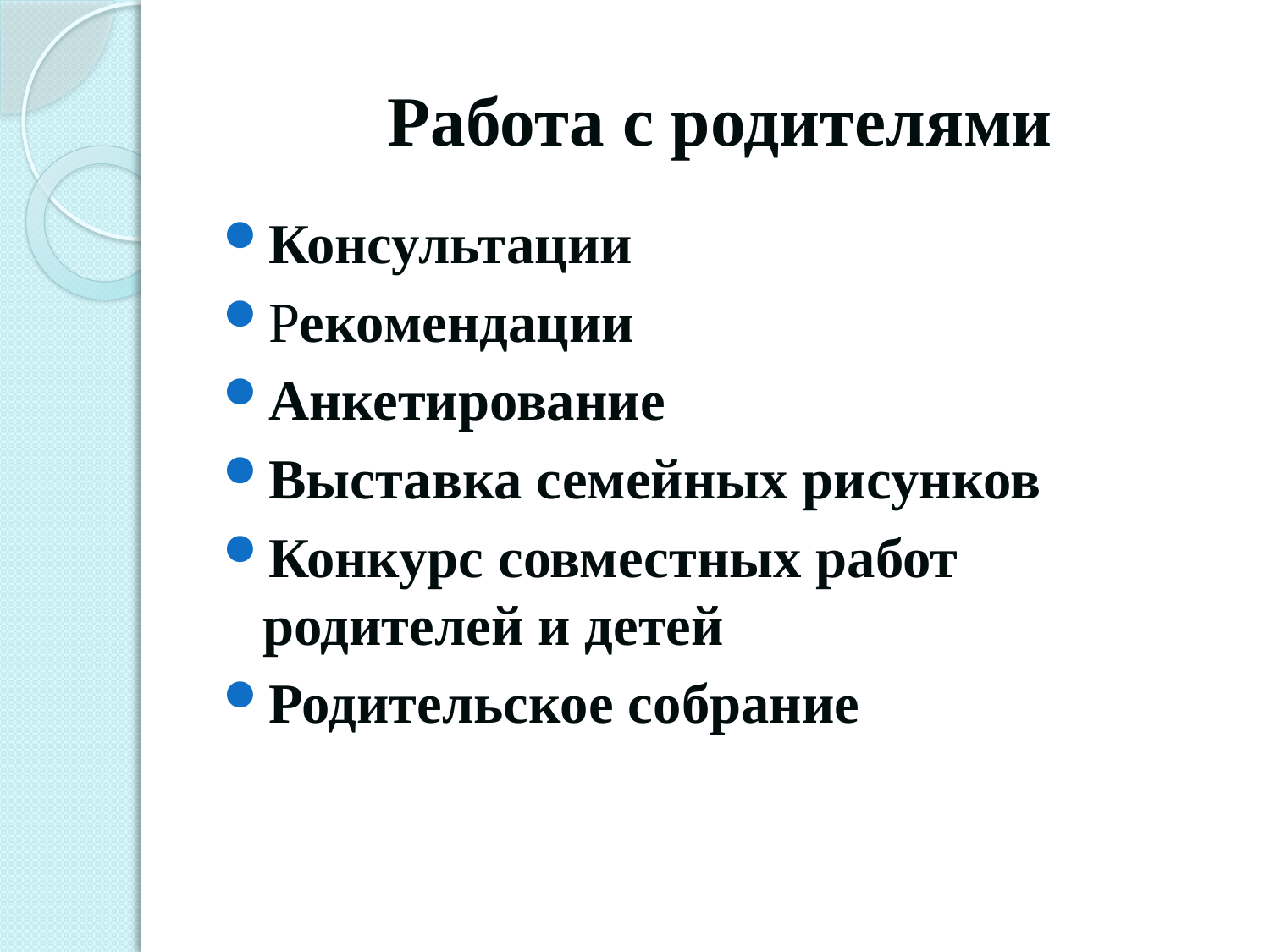

# Работа с родителями
Консультации
Рекомендации
Анкетирование
Выставка семейных рисунков
Конкурс совместных работ родителей и детей
Родительское собрание